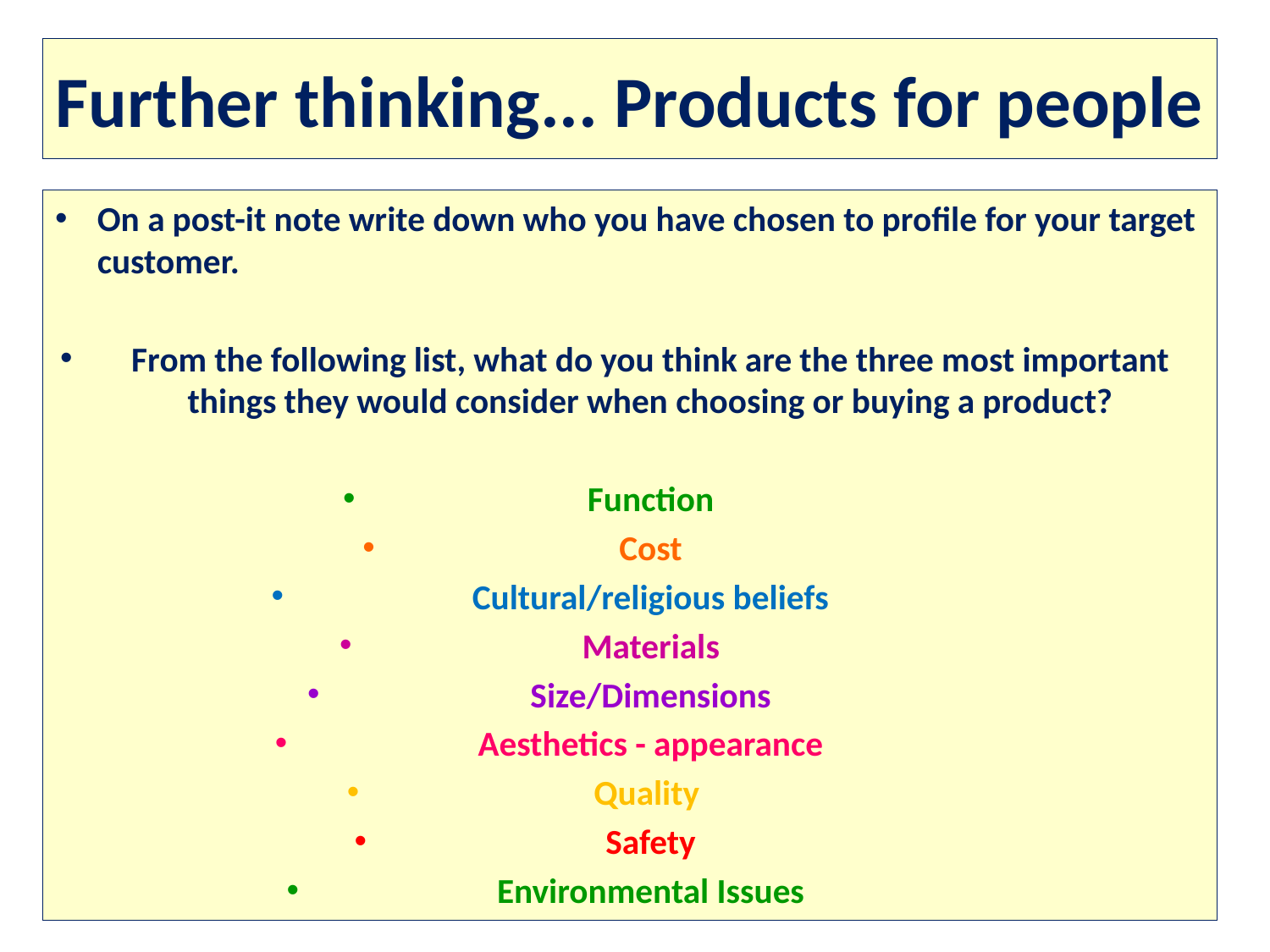

# Further thinking... Products for people
On a post-it note write down who you have chosen to profile for your target customer.

From the following list, what do you think are the three most important things they would consider when choosing or buying a product?

Function
Cost
Cultural/religious beliefs
Materials
Size/Dimensions
Aesthetics - appearance
Quality
Safety
Environmental Issues